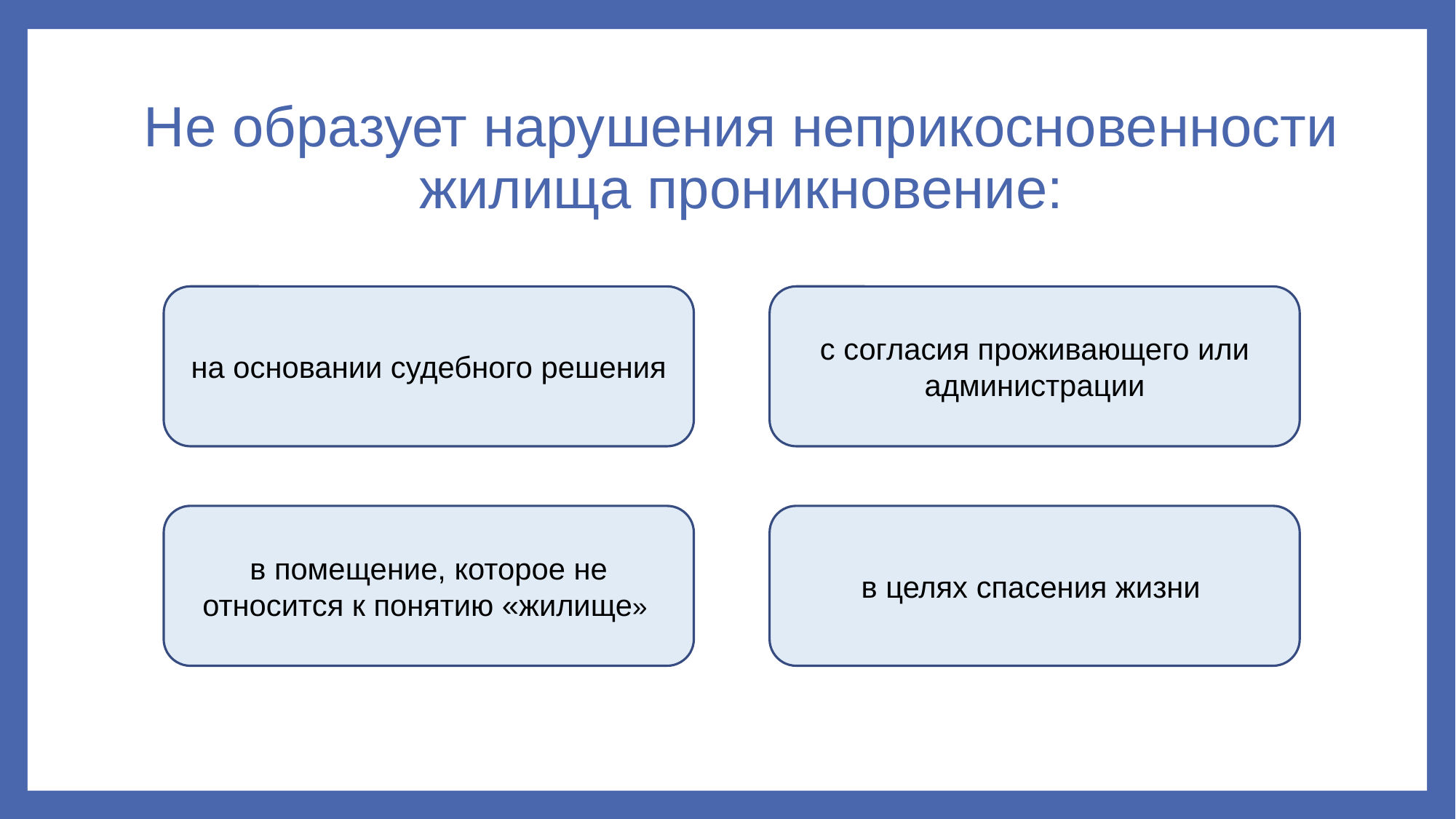

# Не образует нарушения неприкосновенности жилища проникновение:
на основании судебного решения
с согласия проживающего или администрации
в помещение, которое не относится к понятию «жилище»
в целях спасения жизни